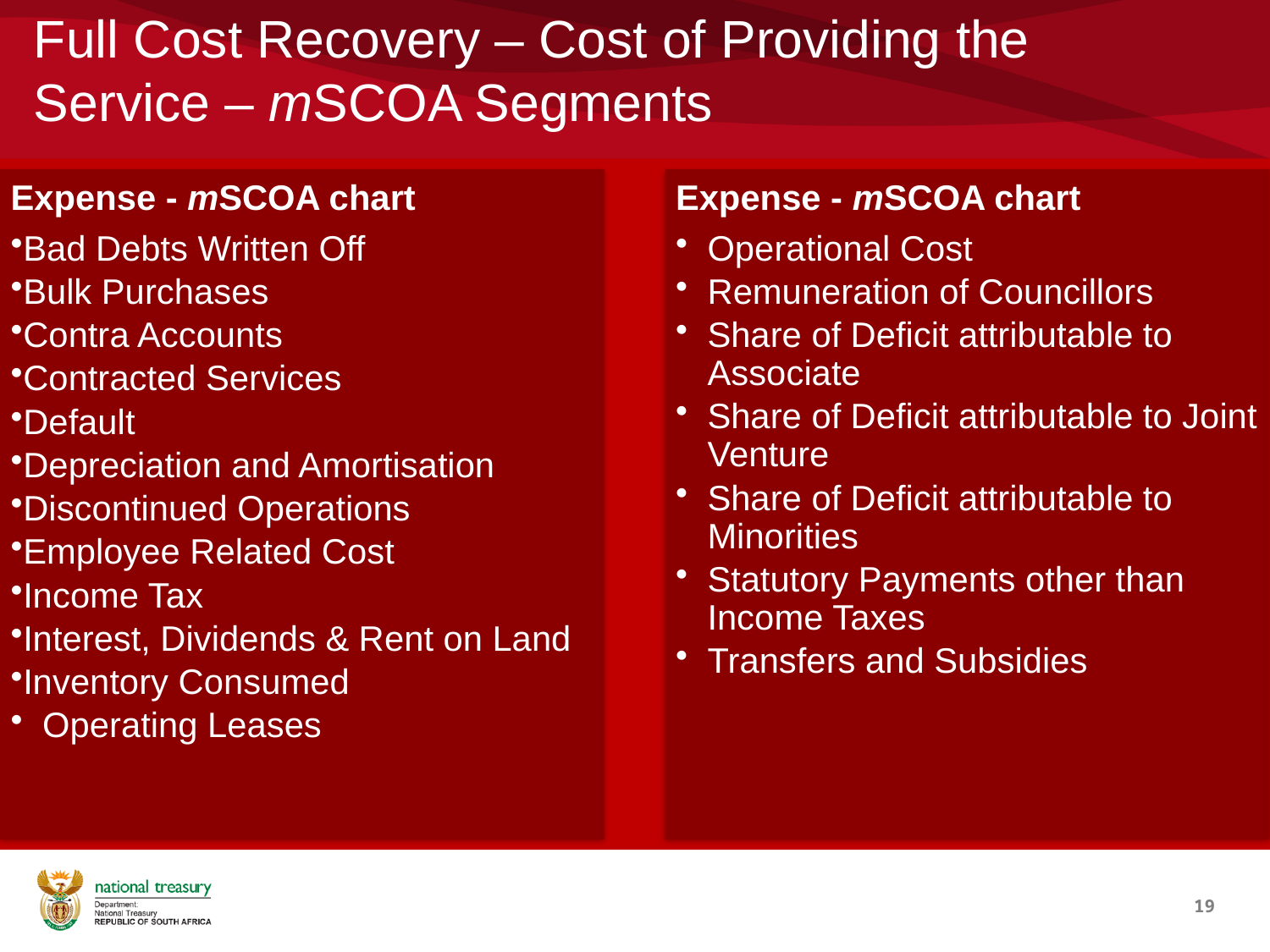

# Full Cost Recovery – Cost of Providing the Service – mSCOA Segments
Expense - mSCOA chart
Bad Debts Written Off
Bulk Purchases
Contra Accounts
Contracted Services
Default
Depreciation and Amortisation
Discontinued Operations
Employee Related Cost
Income Tax
Interest, Dividends & Rent on Land
Inventory Consumed
Operating Leases

Expense - mSCOA chart
Operational Cost
Remuneration of Councillors
Share of Deficit attributable to Associate
Share of Deficit attributable to Joint Venture
Share of Deficit attributable to Minorities
Statutory Payments other than Income Taxes
Transfers and Subsidies

19